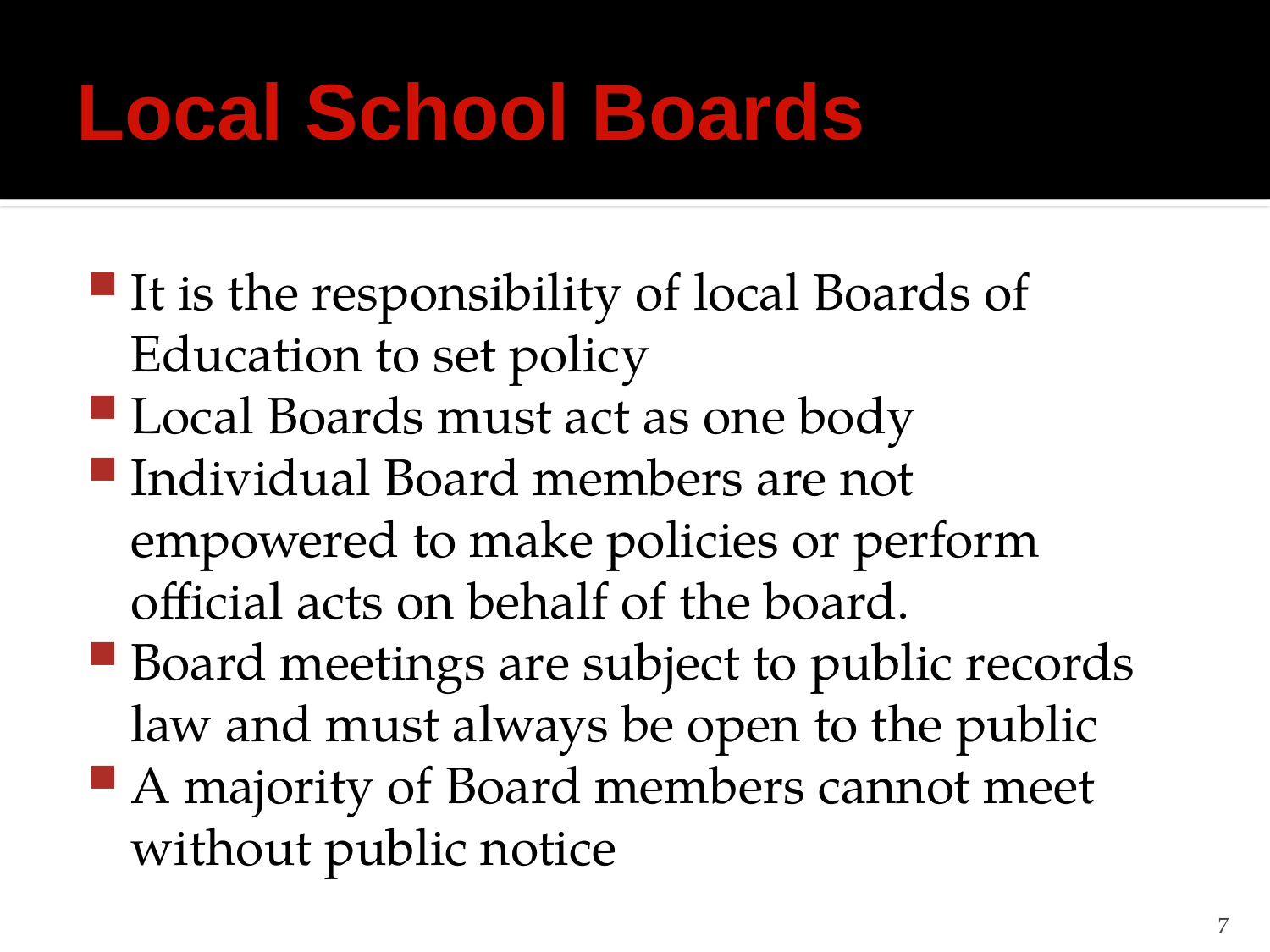

# Local School Boards
It is the responsibility of local Boards of Education to set policy
Local Boards must act as one body
Individual Board members are not empowered to make policies or perform official acts on behalf of the board.
Board meetings are subject to public records law and must always be open to the public
A majority of Board members cannot meet without public notice
7